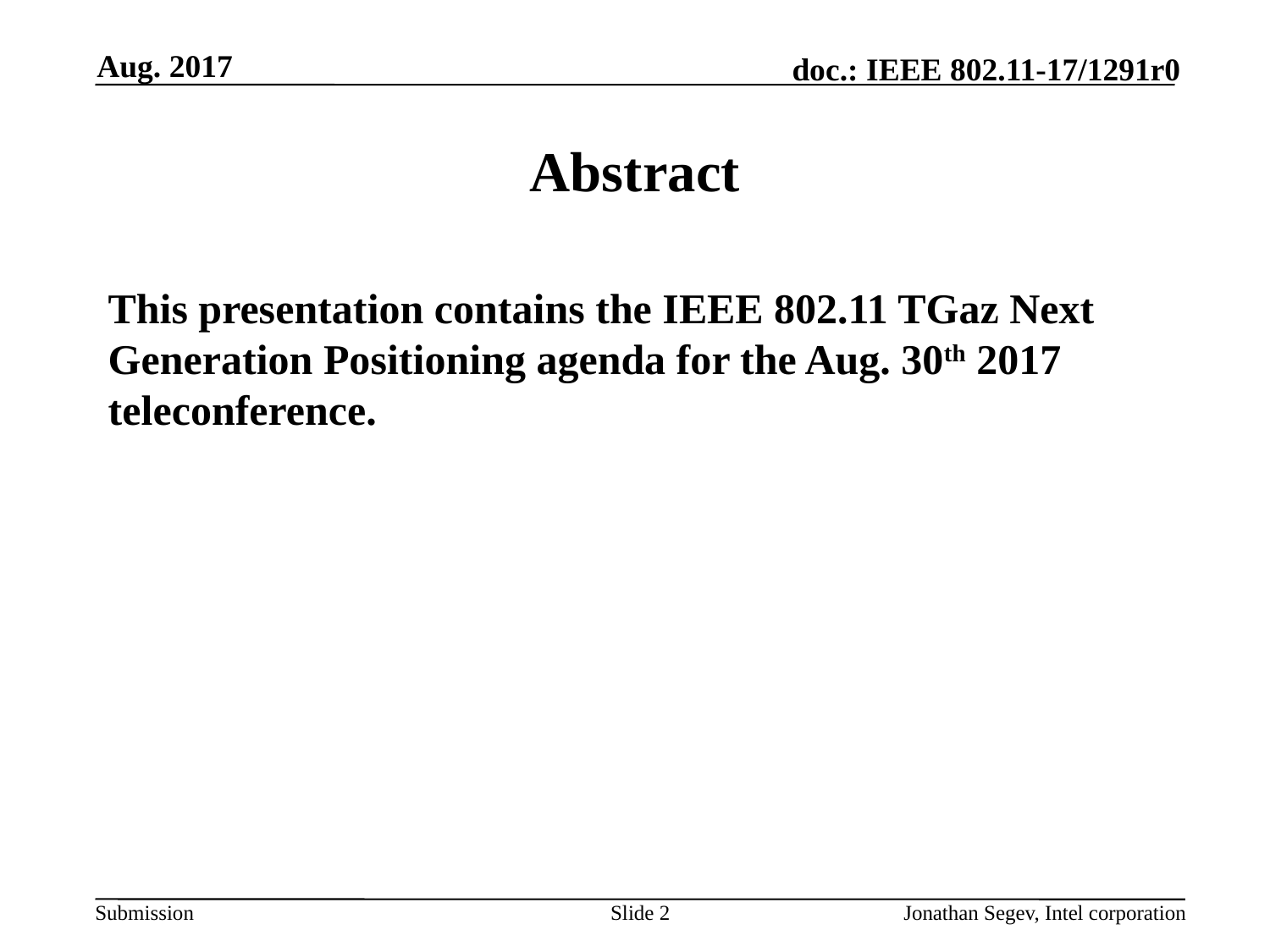

Aug. 2017
# Abstract
This presentation contains the IEEE 802.11 TGaz Next Generation Positioning agenda for the Aug. 30th 2017 teleconference.
Slide 2
Jonathan Segev, Intel corporation